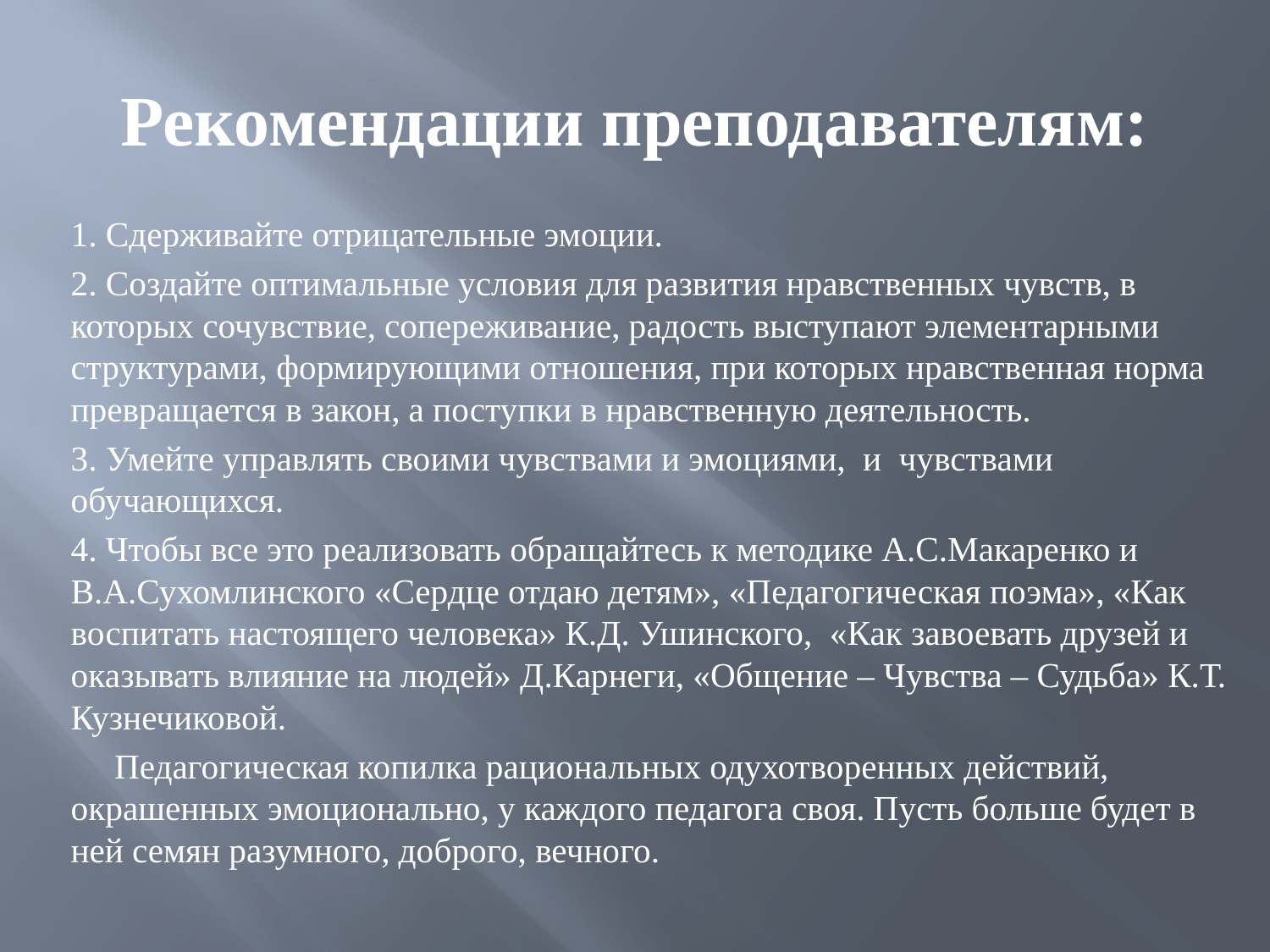

# Рекомендации преподавателям:
1. Сдерживайте отрицательные эмоции.
2. Создайте оптимальные условия для развития нравственных чувств, в которых сочувствие, сопереживание, радость выступают элементарными структурами, формирующими отношения, при которых нравственная норма превращается в закон, а поступки в нравственную деятельность.
3. Умейте управлять своими чувствами и эмоциями,  и  чувствами обучающихся.
4. Чтобы все это реализовать обращайтесь к методике А.С.Макаренко и В.А.Сухомлинского «Сердце отдаю детям», «Педагогическая поэма», «Как воспитать настоящего человека» К.Д. Ушинского,  «Как завоевать друзей и оказывать влияние на людей» Д.Карнеги, «Общение – Чувства – Судьба» К.Т. Кузнечиковой.
     Педагогическая копилка рациональных одухотворенных действий, окрашенных эмоционально, у каждого педагога своя. Пусть больше будет в ней семян разумного, доброго, вечного.